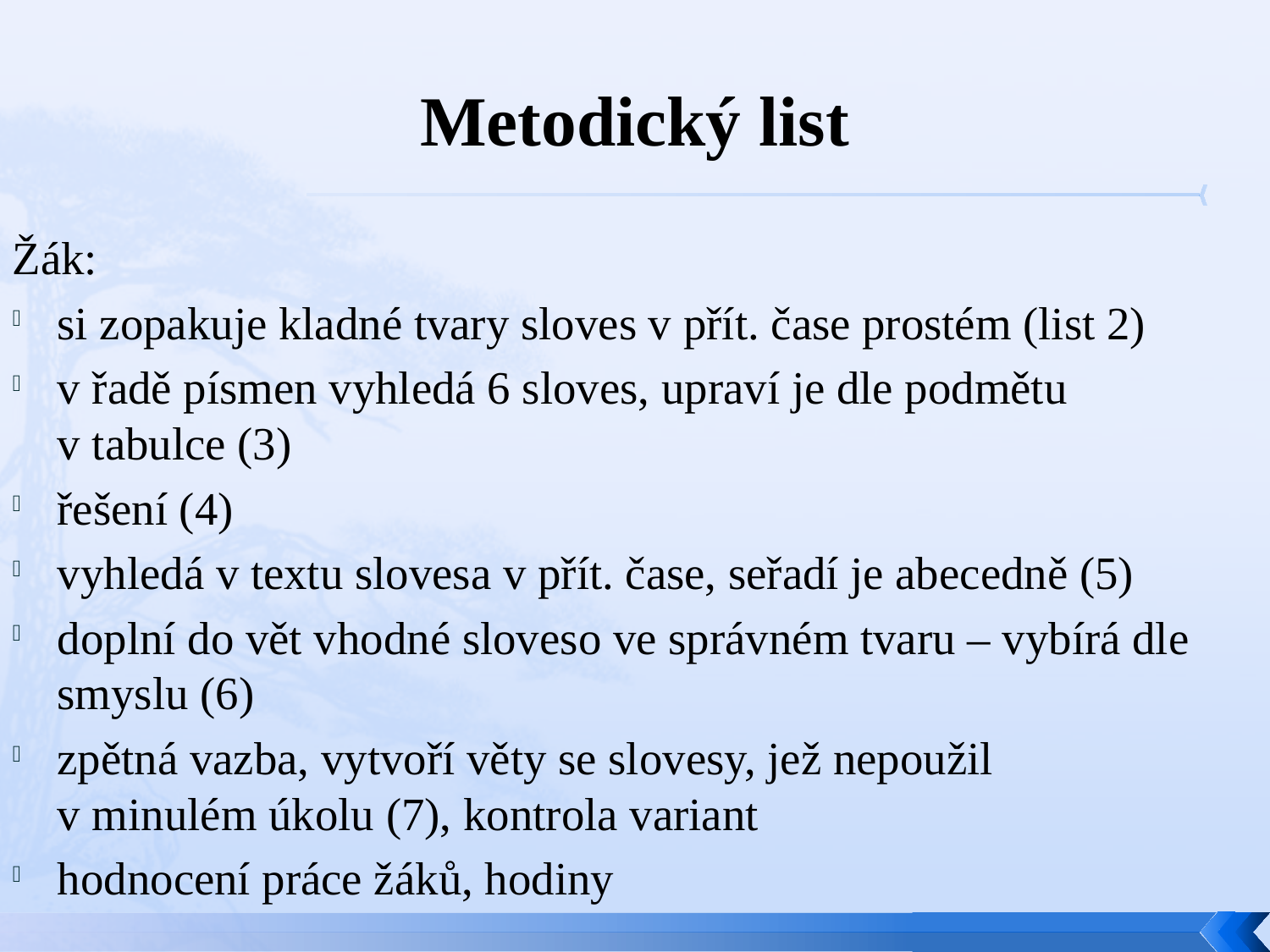

# Metodický list
Žák:
si zopakuje kladné tvary sloves v přít. čase prostém (list 2)
v řadě písmen vyhledá 6 sloves, upraví je dle podmětu
v tabulce (3)
řešení (4)
vyhledá v textu slovesa v přít. čase, seřadí je abecedně (5)
doplní do vět vhodné sloveso ve správném tvaru – vybírá dle smyslu (6)
zpětná vazba, vytvoří věty se slovesy, jež nepoužil
v minulém úkolu (7), kontrola variant
hodnocení práce žáků, hodiny